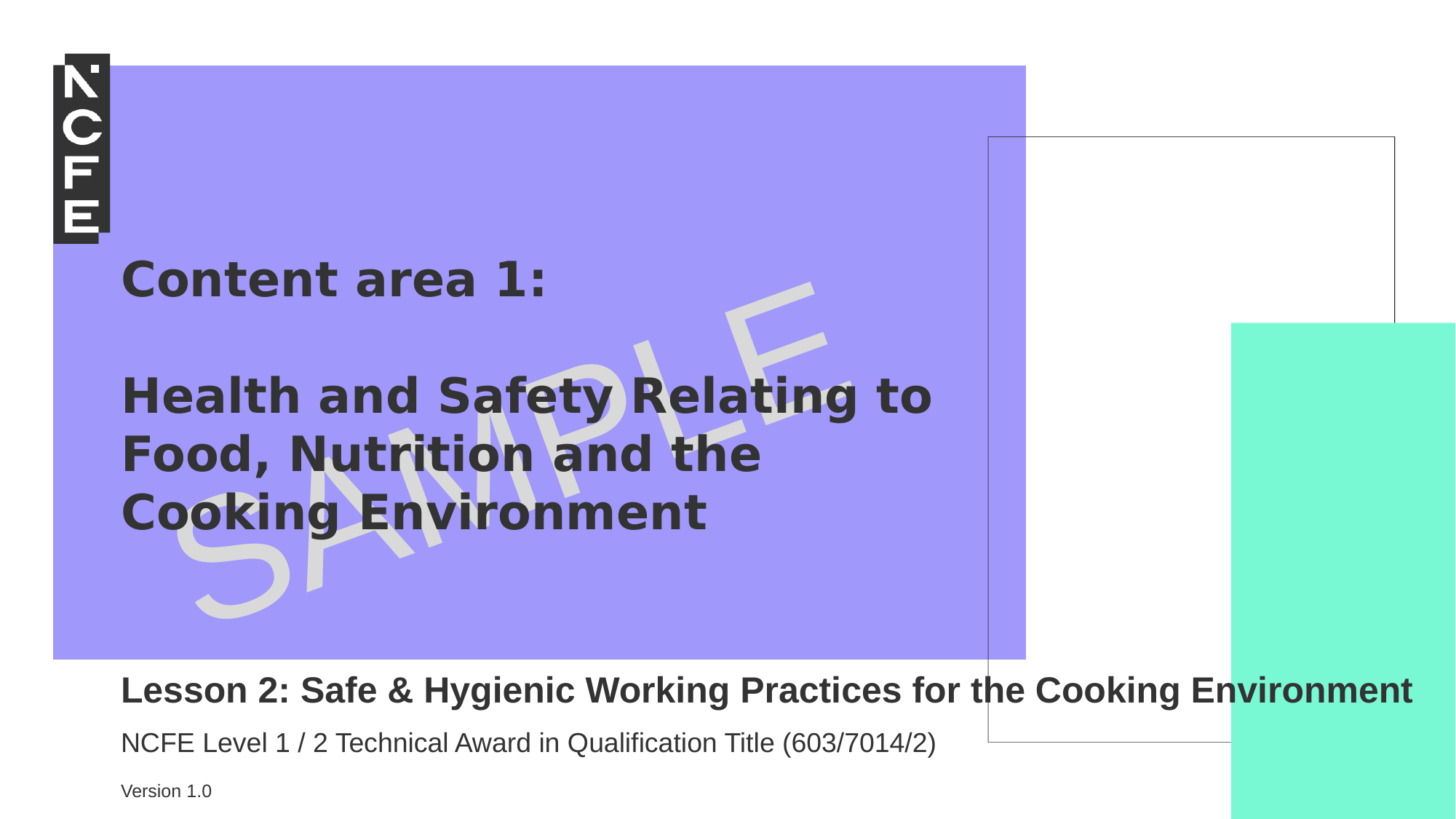

Content area 1:

Health and Safety Relating to Food, Nutrition and the Cooking Environment
Lesson 2: Safe & Hygienic Working Practices for the Cooking Environment

NCFE Level 1 / 2 Technical Award in Qualification Title (603/7014/2)

Version 1.0